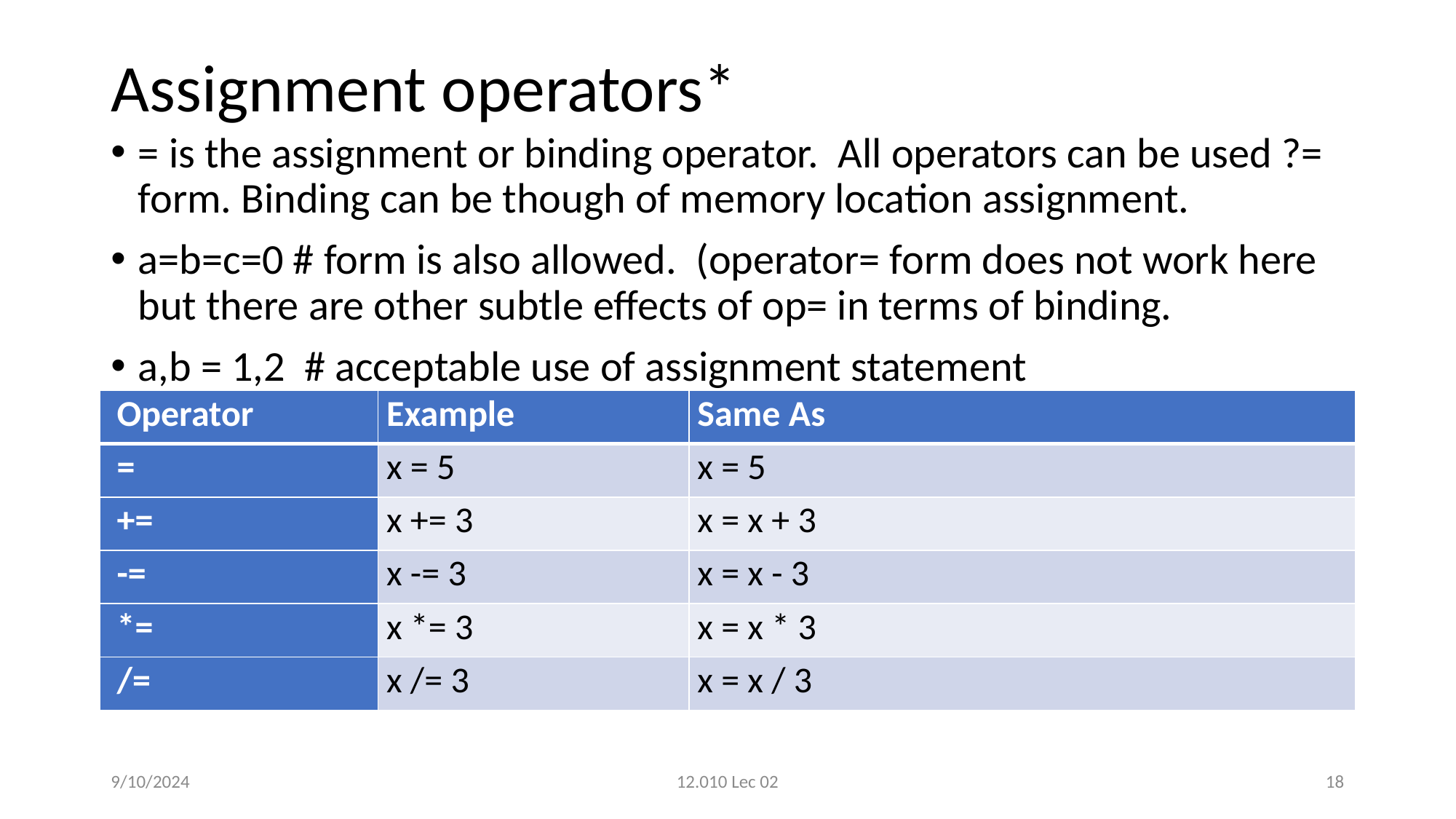

# Assignment operators*
= is the assignment or binding operator.  All operators can be used ?= form. Binding can be though of memory location assignment.
a=b=c=0 # form is also allowed.  (operator= form does not work here but there are other subtle effects of op= in terms of binding.
a,b = 1,2  # acceptable use of assignment statement
| Operator | Example | Same As |
| --- | --- | --- |
| = | x = 5 | x = 5 |
| += | x += 3 | x = x + 3 |
| -= | x -= 3 | x = x - 3 |
| \*= | x \*= 3 | x = x \* 3 |
| /= | x /= 3 | x = x / 3 |
9/10/2024
12.010 Lec 02
18